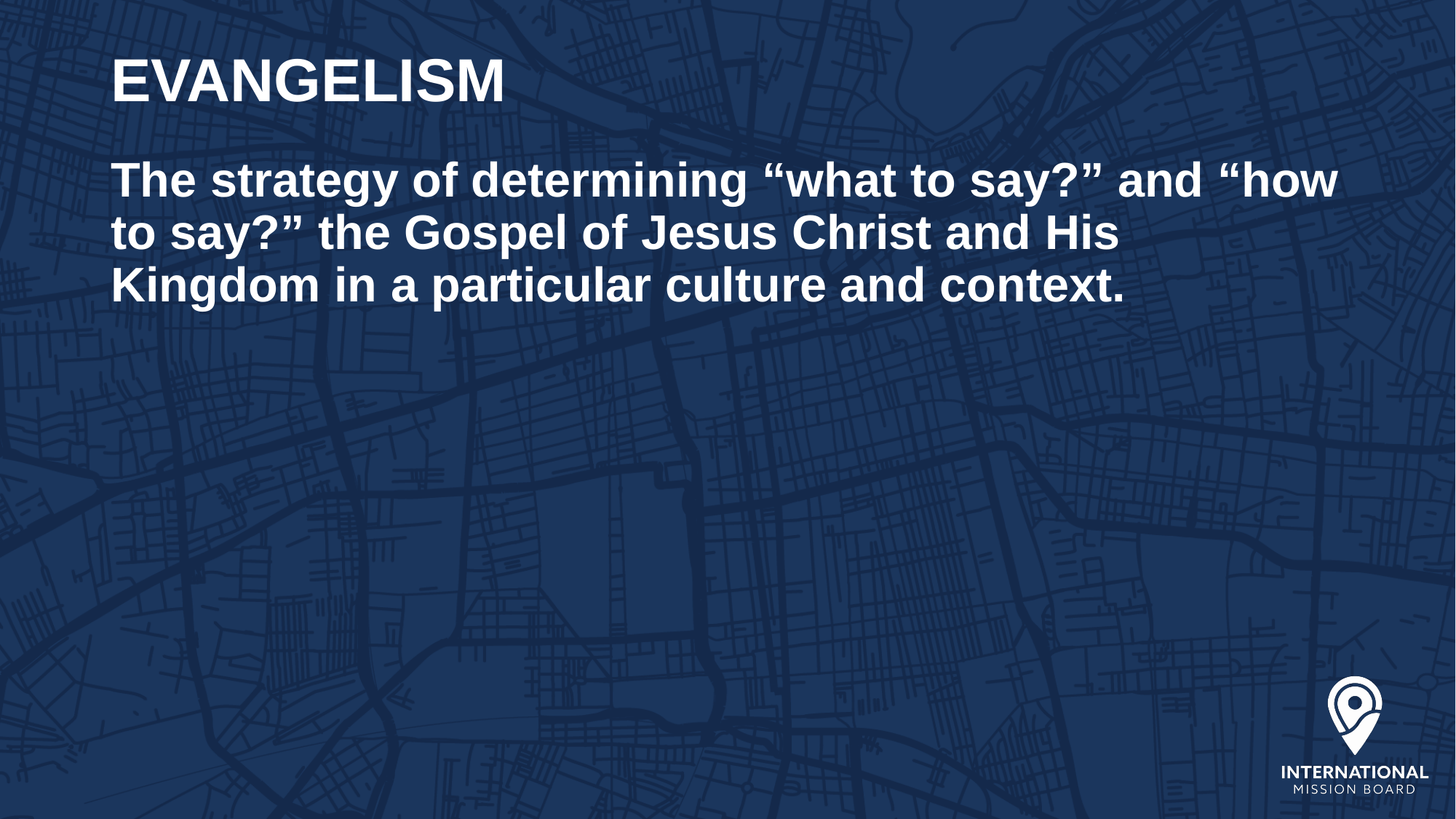

# EVANGELISM
The strategy of determining “what to say?” and “how to say?” the Gospel of Jesus Christ and His Kingdom in a particular culture and context.